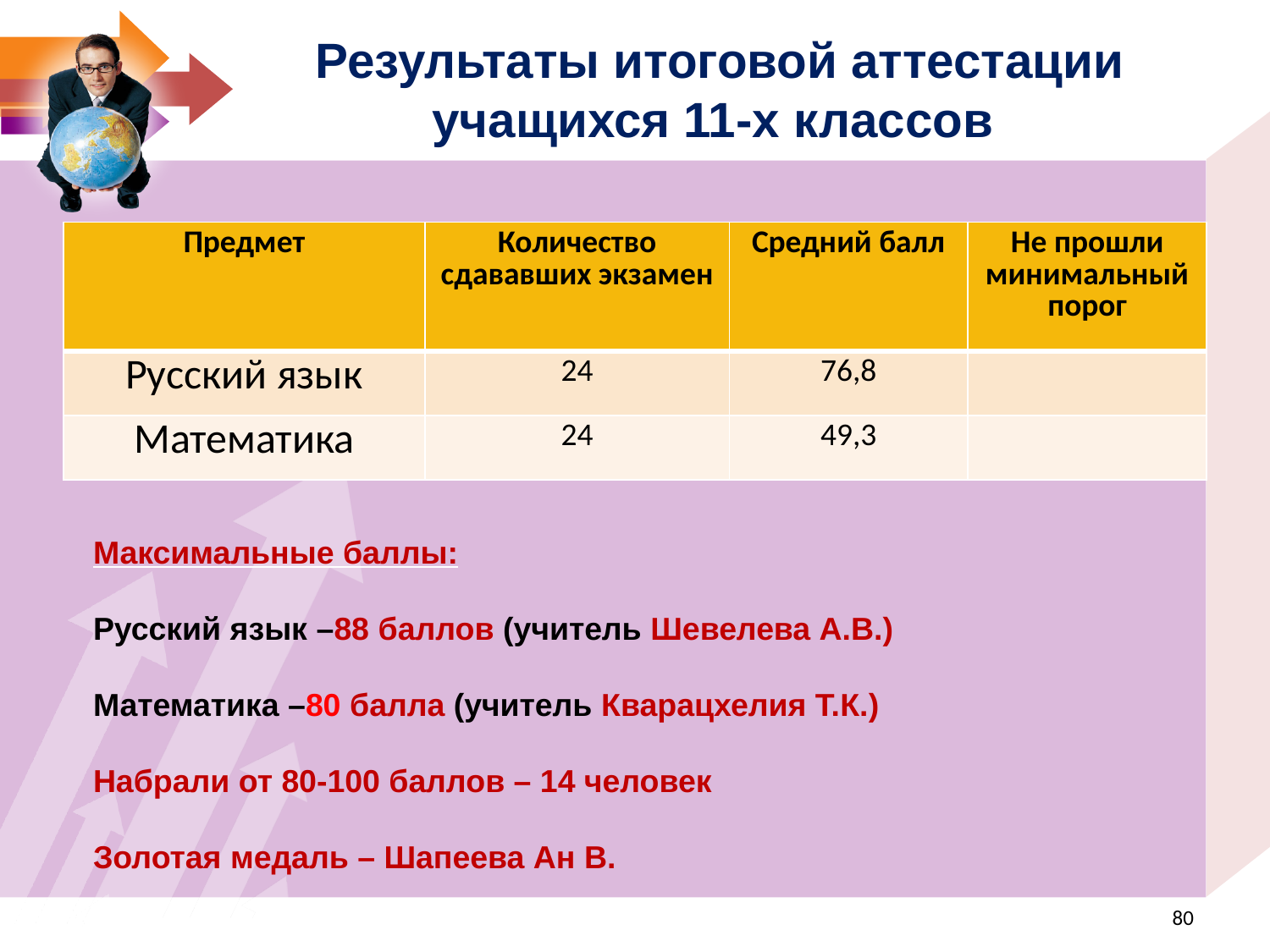

Результаты итоговой аттестации учащихся 11-х классов
| Предмет | Количество сдававших экзамен | Средний балл | Не прошли минимальный порог |
| --- | --- | --- | --- |
| Русский язык | 24 | 76,8 |  |
| Математика | 24 | 49,3 |  |
Максимальные баллы:

Русский язык –88 баллов (учитель Шевелева А.В.)

Математика –80 балла (учитель Кварацхелия Т.К.)

Набрали от 80-100 баллов – 14 человек

Золотая медаль – Шапеева Ан В.

80